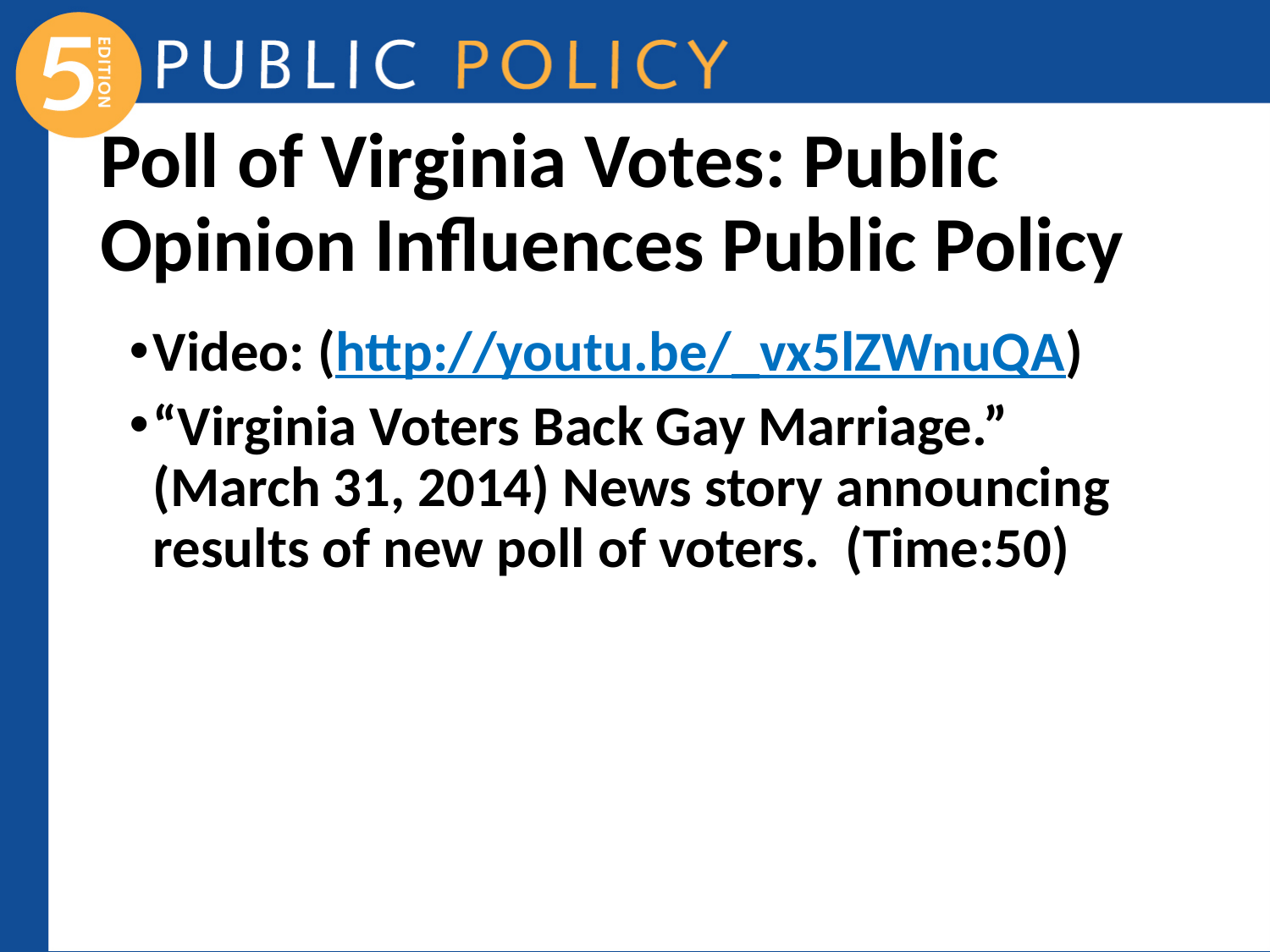

# Poll of Virginia Votes: Public Opinion Influences Public Policy
Video: (http://youtu.be/_vx5lZWnuQA)
“Virginia Voters Back Gay Marriage.” (March 31, 2014) News story announcing results of new poll of voters.  (Time:50)